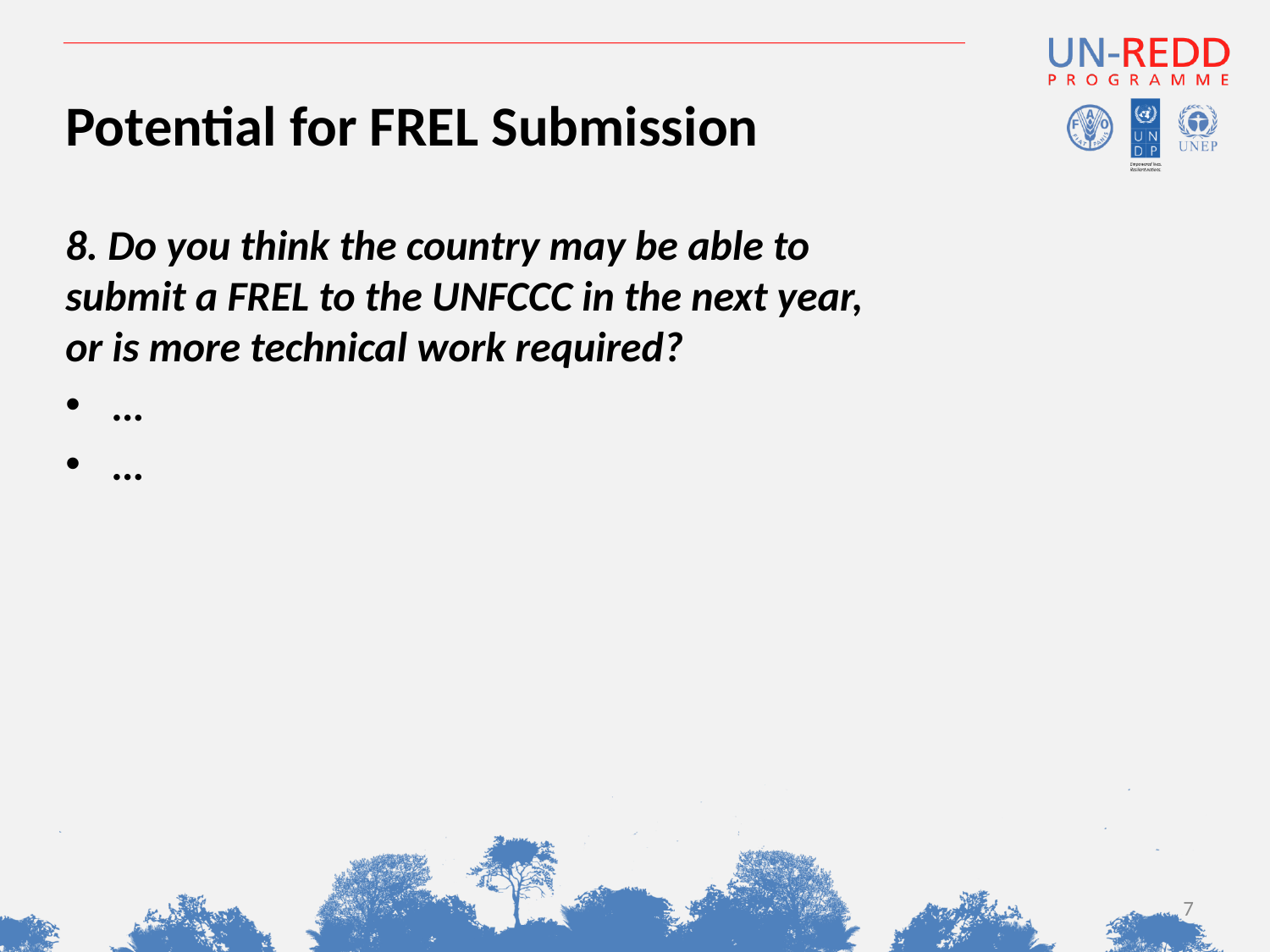

Potential for FREL Submission
8. Do you think the country may be able to submit a FREL to the UNFCCC in the next year, or is more technical work required?
…
…

7